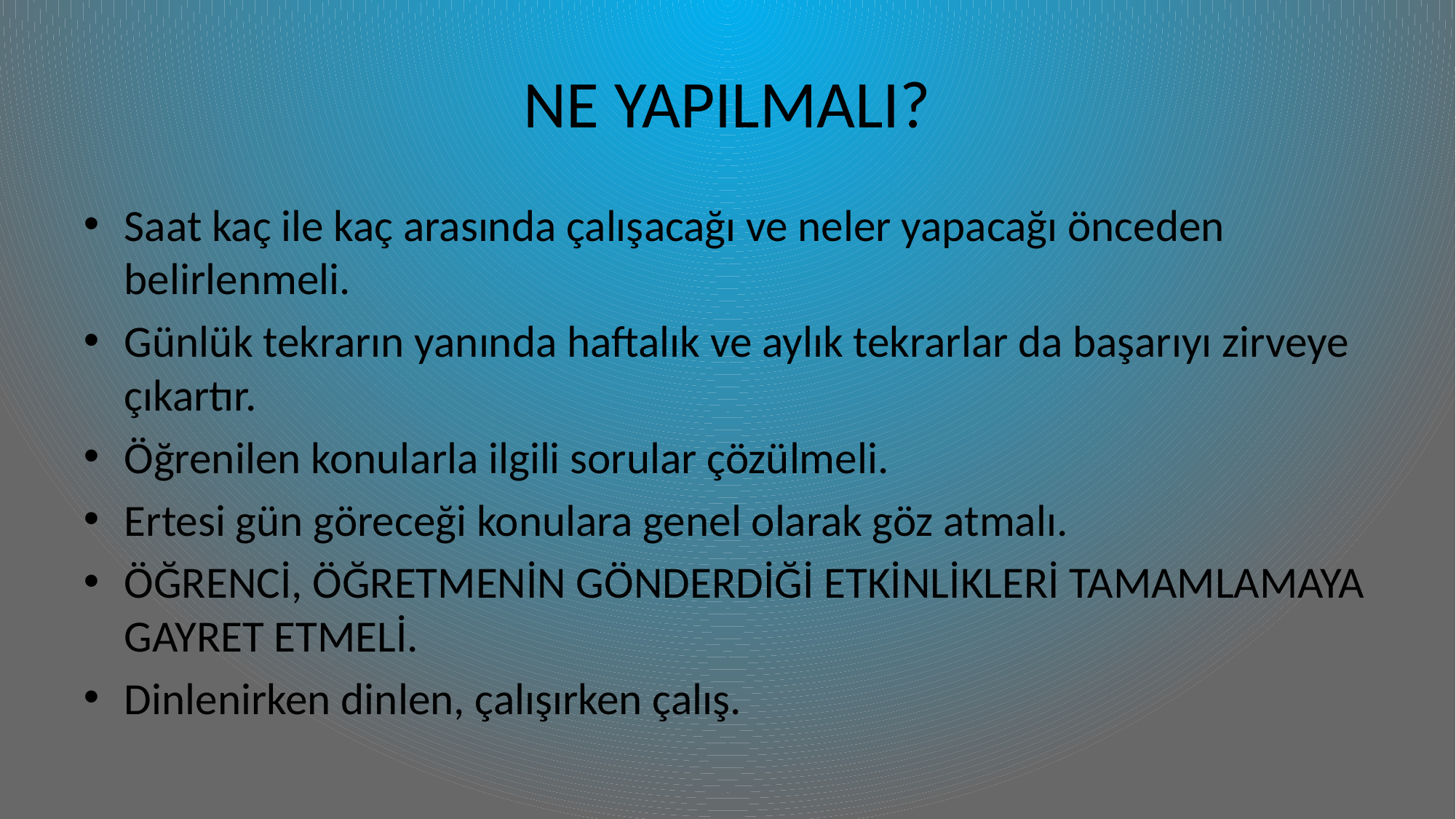

# NE YAPILMALI?
Saat kaç ile kaç arasında çalışacağı ve neler yapacağı önceden belirlenmeli.
Günlük tekrarın yanında haftalık ve aylık tekrarlar da başarıyı zirveye çıkartır.
Öğrenilen konularla ilgili sorular çözülmeli.
Ertesi gün göreceği konulara genel olarak göz atmalı.
ÖĞRENCİ, ÖĞRETMENİN GÖNDERDİĞİ ETKİNLİKLERİ TAMAMLAMAYA GAYRET ETMELİ.
Dinlenirken dinlen, çalışırken çalış.